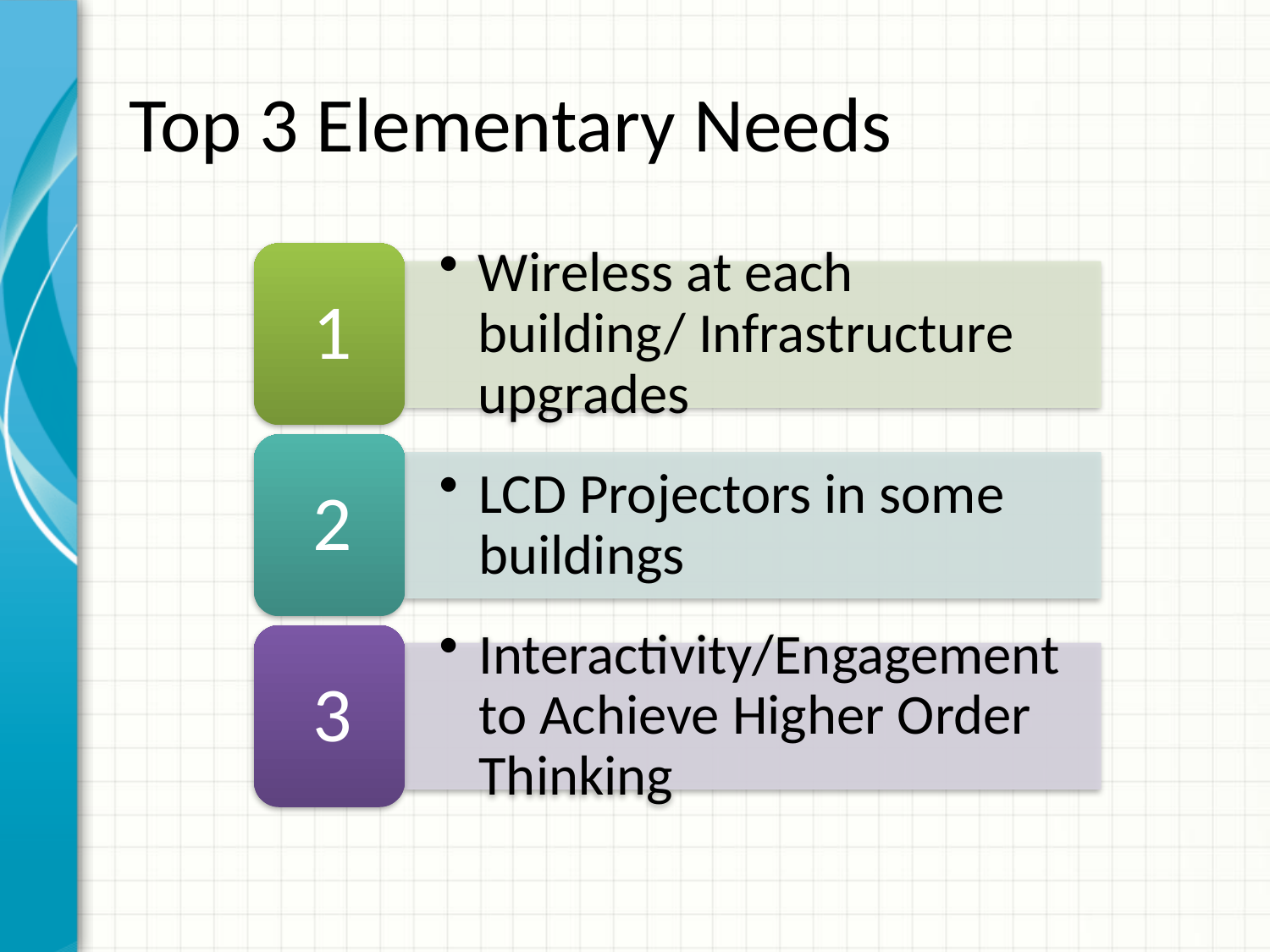

# Top 3 Elementary Needs
Wireless at each building/ Infrastructure upgrades
1
LCD Projectors in some buildings
2
Interactivity/Engagement to Achieve Higher Order Thinking
3